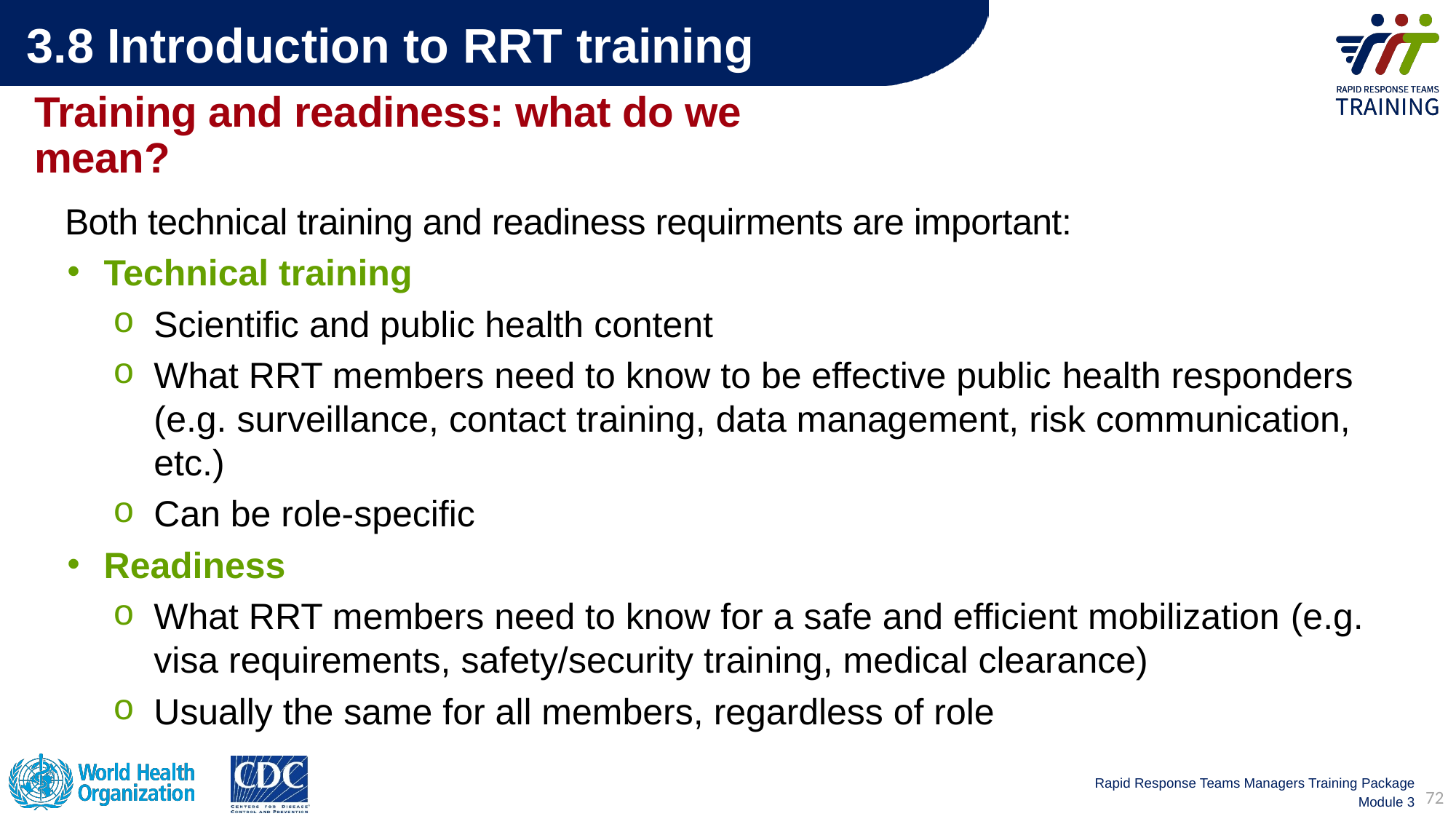

3.8 Introduction to RRT training​
# Training and readiness: what do we mean?
Both technical training and readiness requirments are important:
Technical training
Scientific and public health content
What RRT members need to know to be effective public health responders (e.g. surveillance, contact training, data management, risk communication, etc.)
Can be role-specific
Readiness
What RRT members need to know for a safe and efficient mobilization (e.g. visa requirements, safety/security training, medical clearance)
Usually the same for all members, regardless of role

72